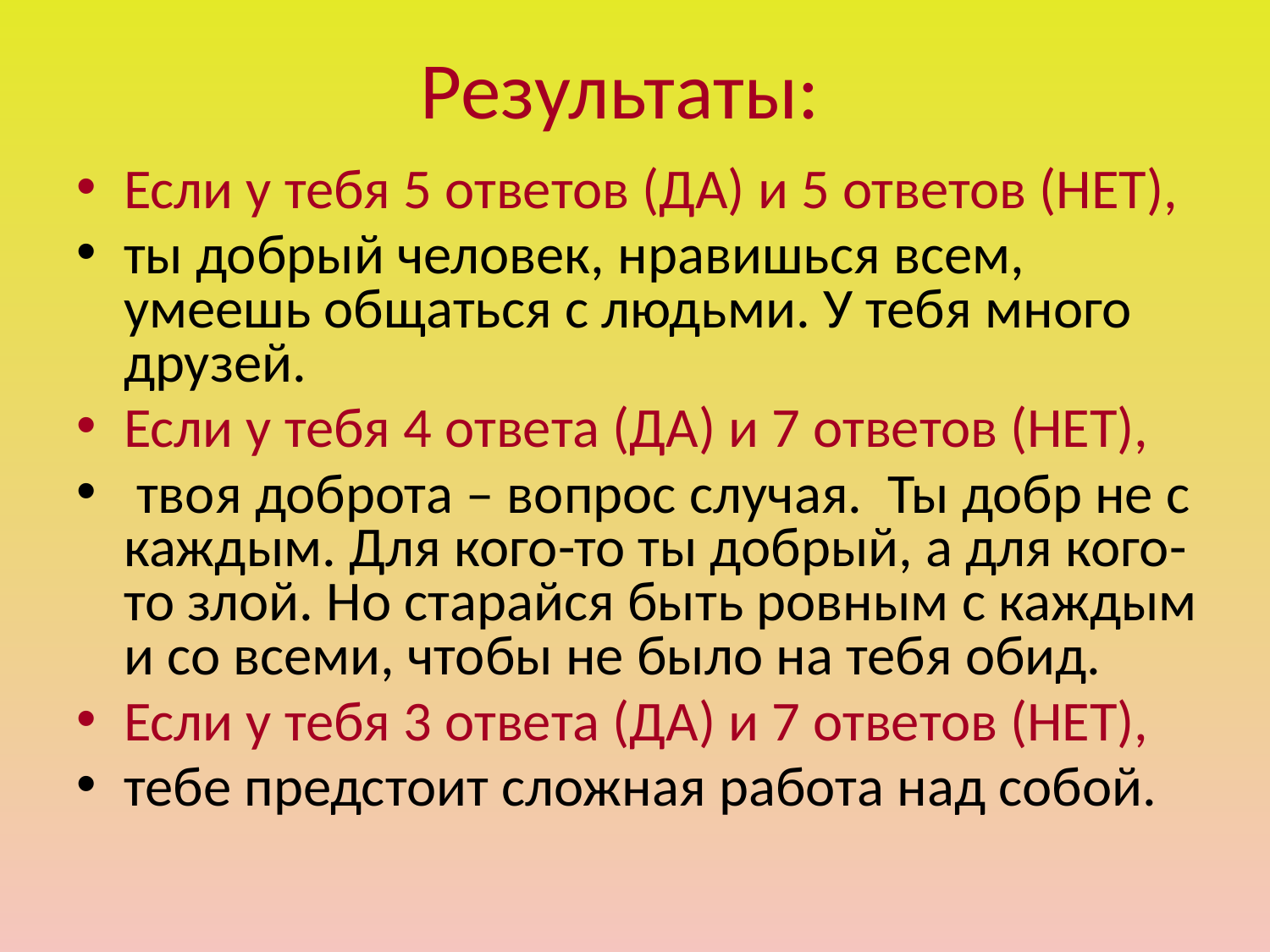

# Результаты:
Если у тебя 5 ответов (ДА) и 5 ответов (НЕТ),
ты добрый человек, нравишься всем, умеешь общаться с людьми. У тебя много друзей.
Если у тебя 4 ответа (ДА) и 7 ответов (НЕТ),
 твоя доброта – вопрос случая.  Ты добр не с каждым. Для кого-то ты добрый, а для кого-то злой. Но старайся быть ровным с каждым и со всеми, чтобы не было на тебя обид.
Если у тебя 3 ответа (ДА) и 7 ответов (НЕТ),
тебе предстоит сложная работа над собой.